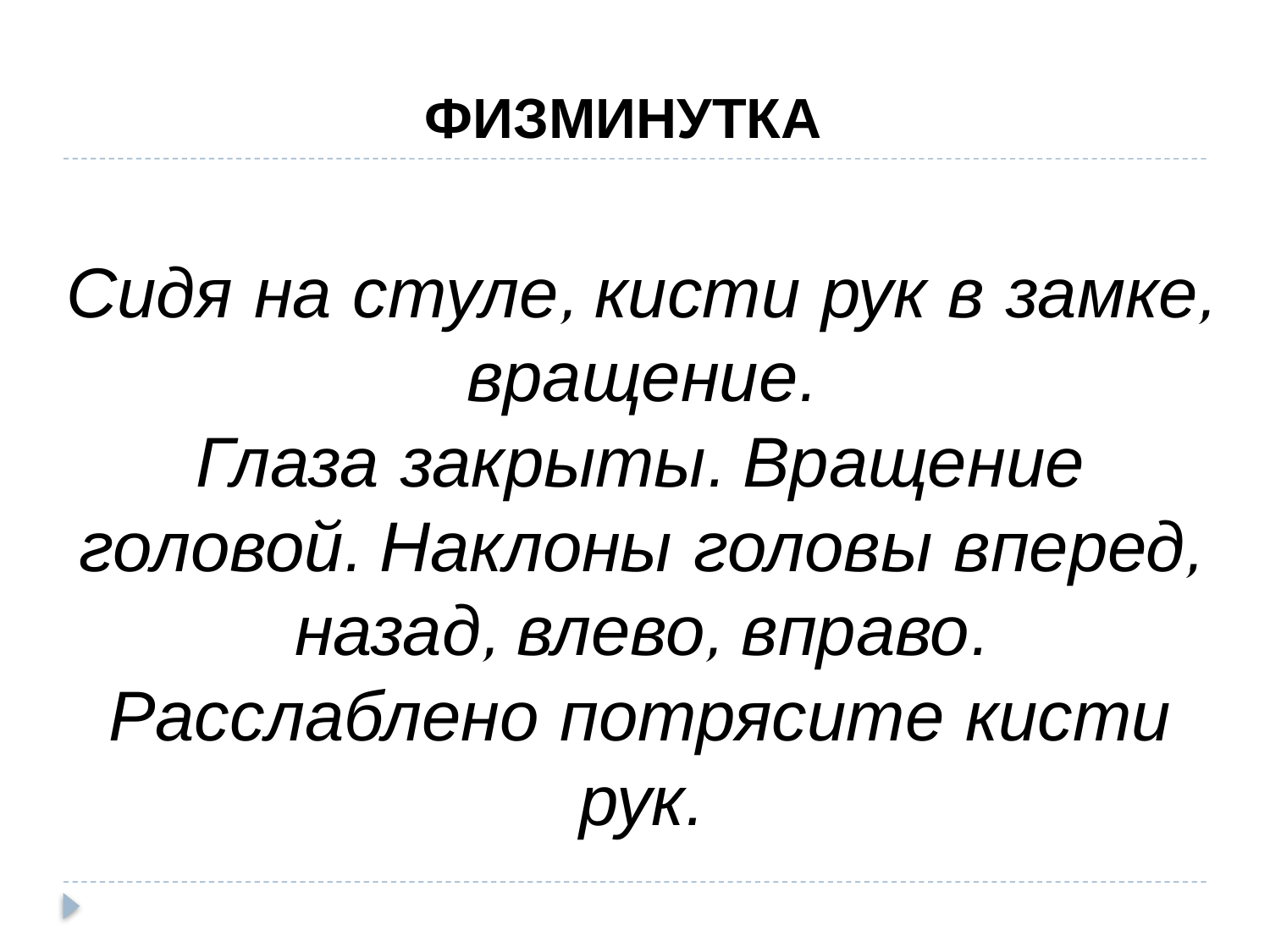

# ФИЗМИНУТКА

Сидя на стуле, кисти рук в замке, вращение.
Глаза закрыты. Вращение головой. Наклоны головы вперед, назад, влево, вправо.
Расслаблено потрясите кисти рук.